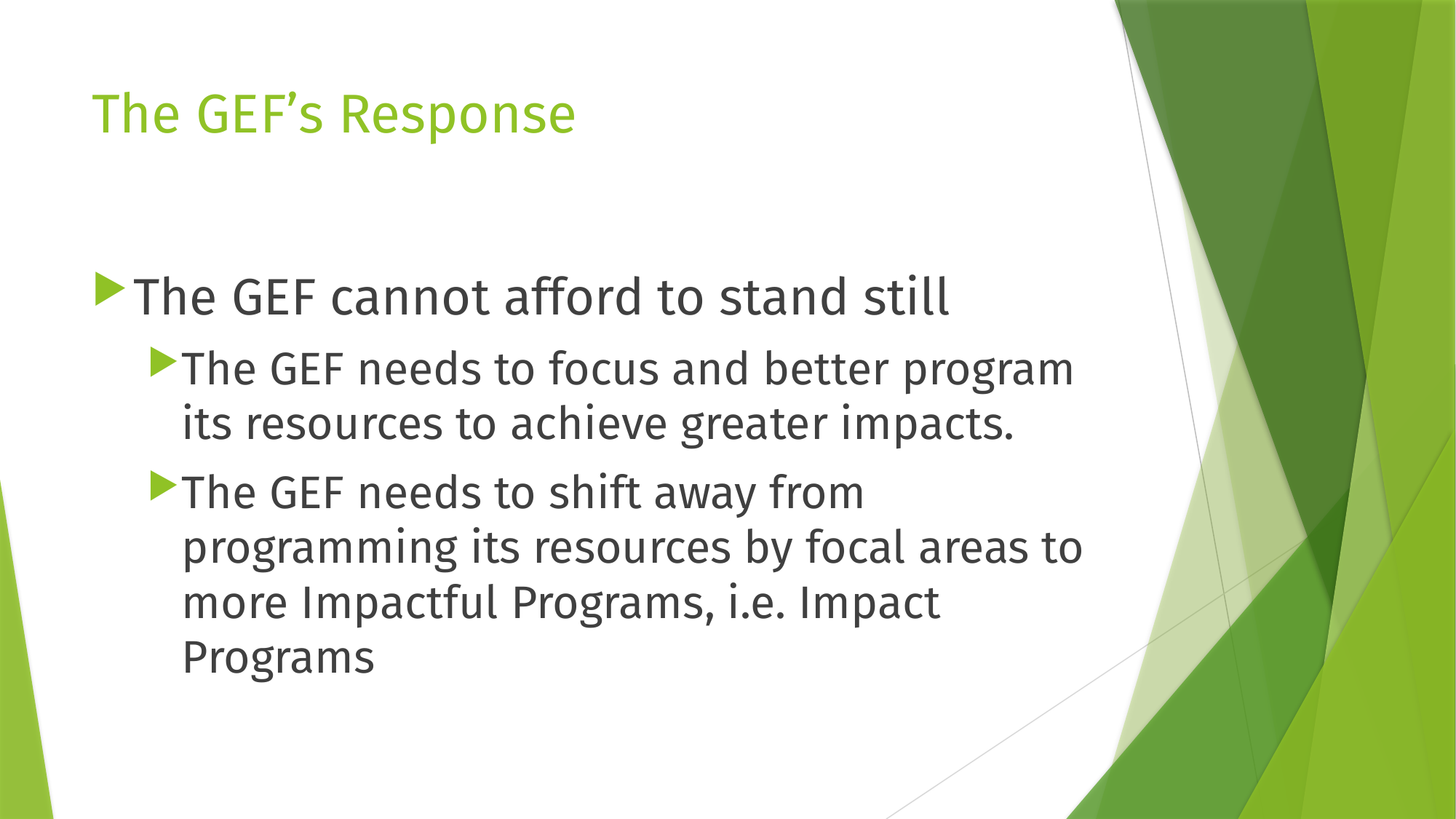

# The GEF’s Response
The GEF cannot afford to stand still
The GEF needs to focus and better program its resources to achieve greater impacts.
The GEF needs to shift away from programming its resources by focal areas to more Impactful Programs, i.e. Impact Programs